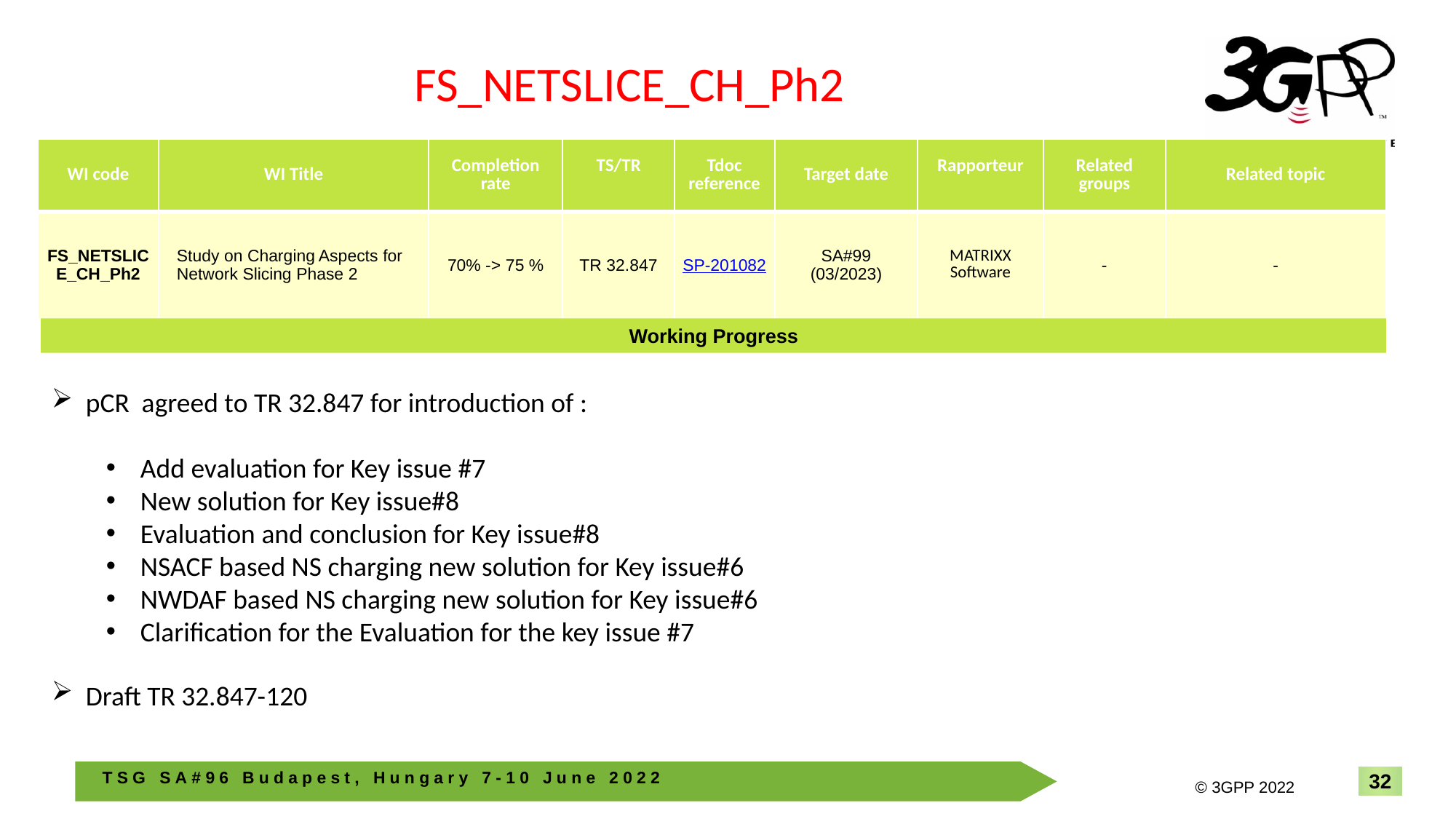

FS_NETSLICE_CH_Ph2
| WI code | WI Title | Completion rate | TS/TR | Tdoc reference | Target date | Rapporteur | Related groups | Related topic |
| --- | --- | --- | --- | --- | --- | --- | --- | --- |
| FS\_NETSLICE\_CH\_Ph2 | Study on Charging Aspects for Network Slicing Phase 2 | 70% -> 75 % | TR 32.847 | SP-201082 | SA#99 (03/2023) | MATRIXX Software | - | - |
Working Progress
pCR  agreed to TR 32.847 for introduction of :

Add evaluation for Key issue #7
New solution for Key issue#8
Evaluation and conclusion for Key issue#8
NSACF based NS charging new solution for Key issue#6
NWDAF based NS charging new solution for Key issue#6
Clarification for the Evaluation for the key issue #7

Draft TR 32.847-120